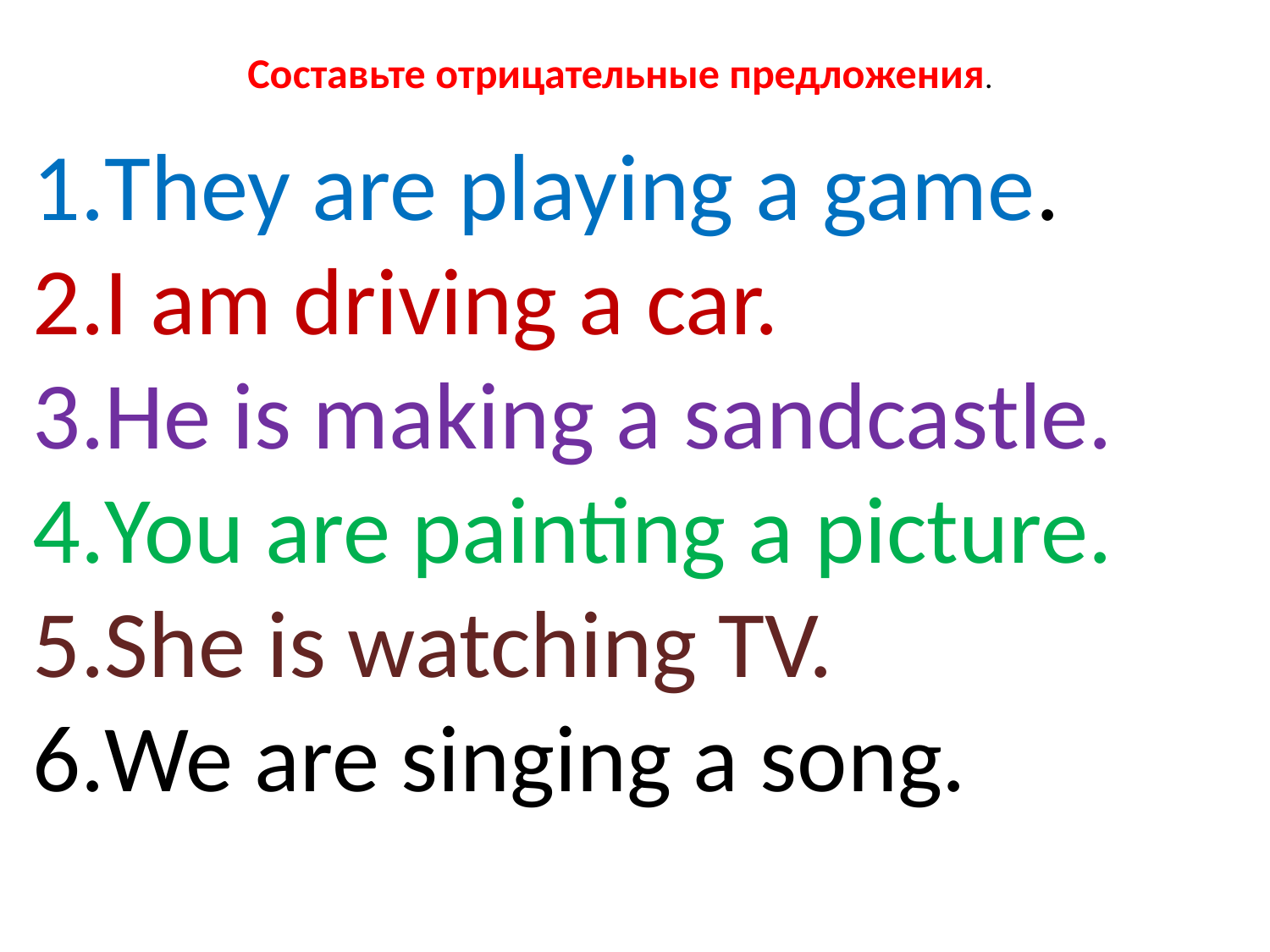

Составьте отрицательные предложения.
They are playing a game.
I am driving a car.
He is making a sandcastle.
You are painting a picture.
She is watching TV.
We are singing a song.